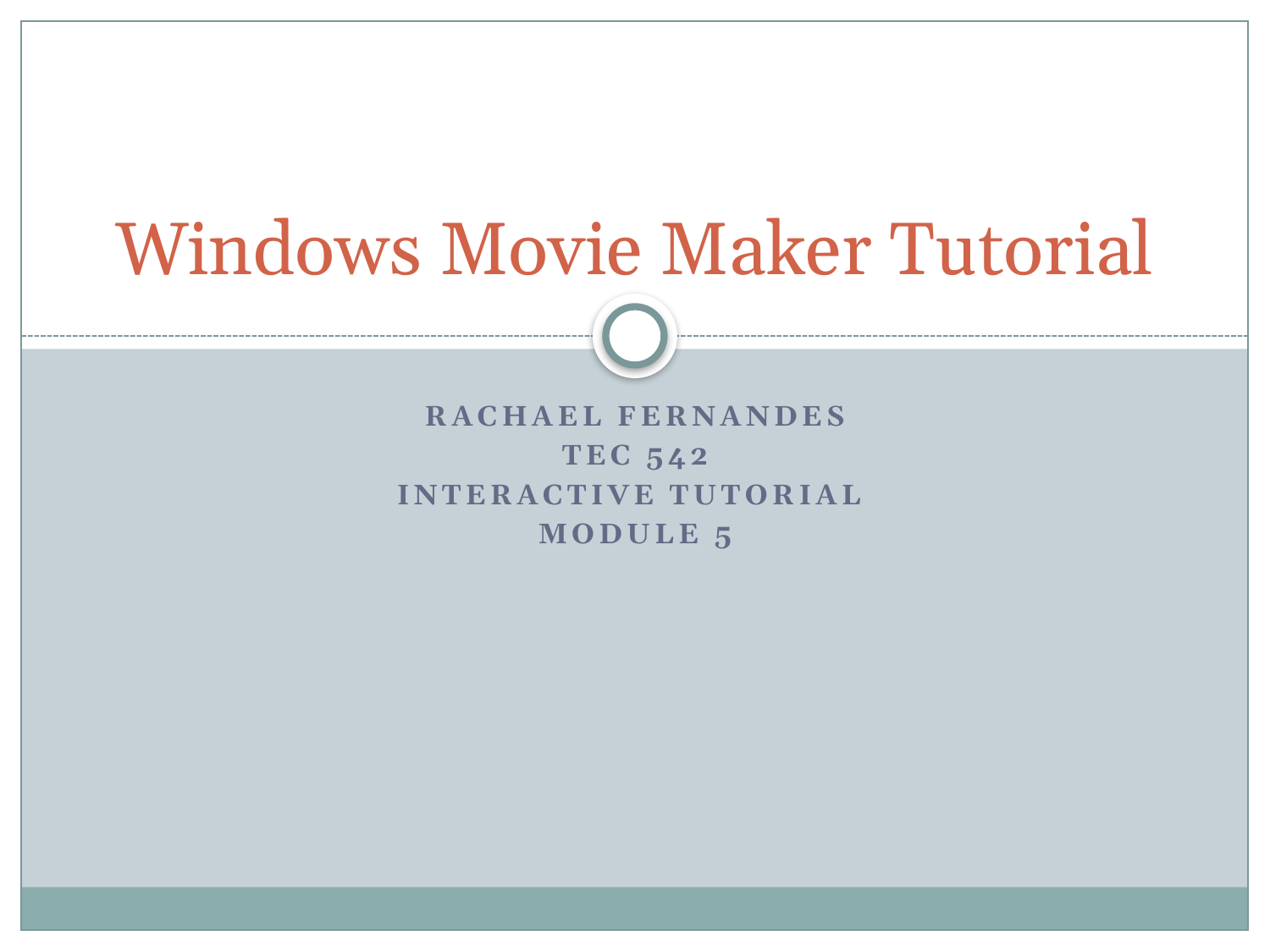

# Windows Movie Maker Tutorial
Rachael Fernandes
TEC 542
Interactive tutorial
Module 5